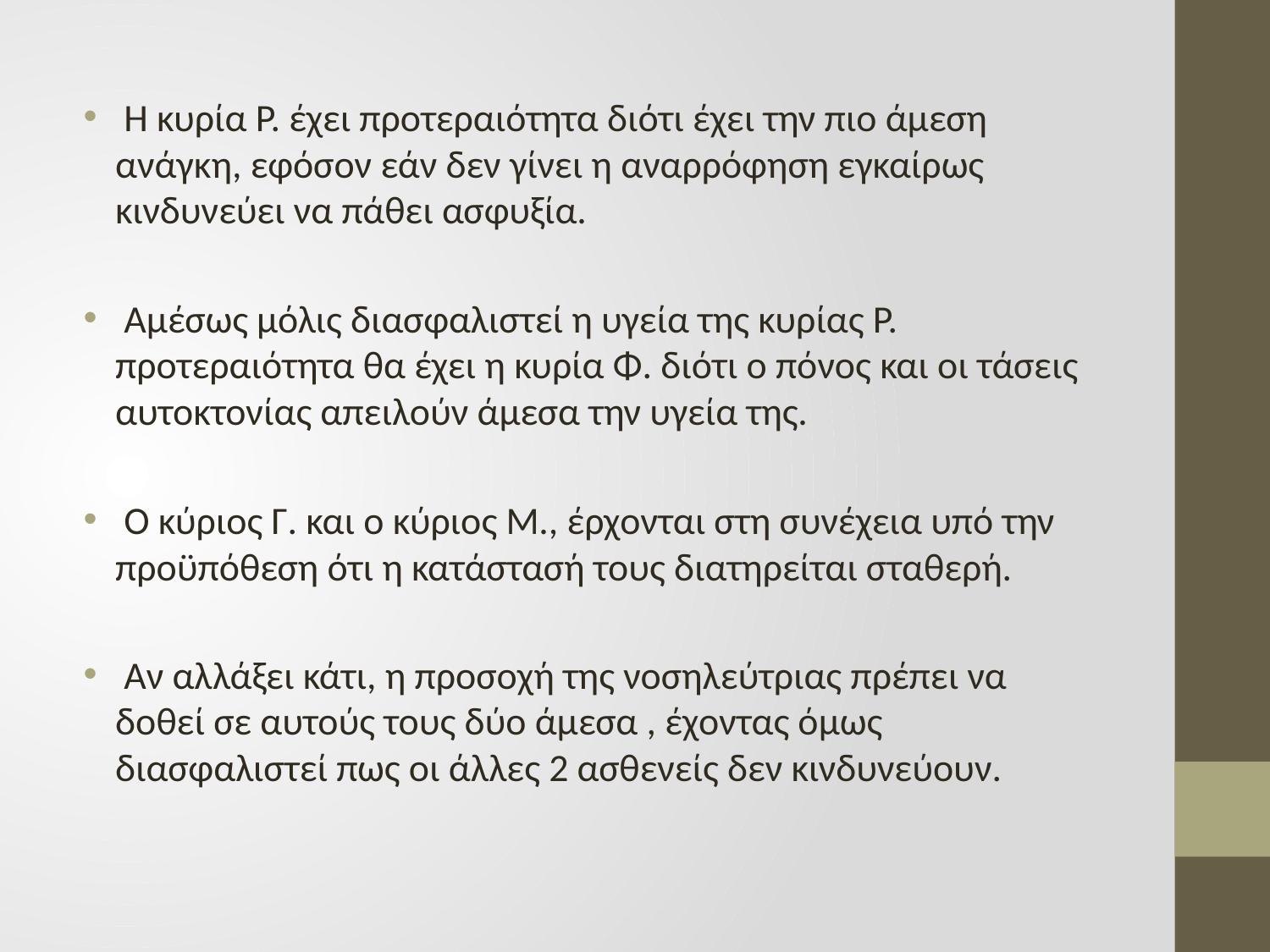

Η κυρία Ρ. έχει προτεραιότητα διότι έχει την πιο άμεση ανάγκη, εφόσον εάν δεν γίνει η αναρρόφηση εγκαίρως κινδυνεύει να πάθει ασφυξία.

 Αμέσως μόλις διασφαλιστεί η υγεία της κυρίας Ρ. προτεραιότητα θα έχει η κυρία Φ. διότι ο πόνος και οι τάσεις αυτοκτονίας απειλούν άμεσα την υγεία της.

 Ο κύριος Γ. και ο κύριος Μ., έρχονται στη συνέχεια υπό την προϋπόθεση ότι η κατάστασή τους διατηρείται σταθερή.

 Αν αλλάξει κάτι, η προσοχή της νοσηλεύτριας πρέπει να δοθεί σε αυτούς τους δύο άμεσα , έχοντας όμως διασφαλιστεί πως οι άλλες 2 ασθενείς δεν κινδυνεύουν.